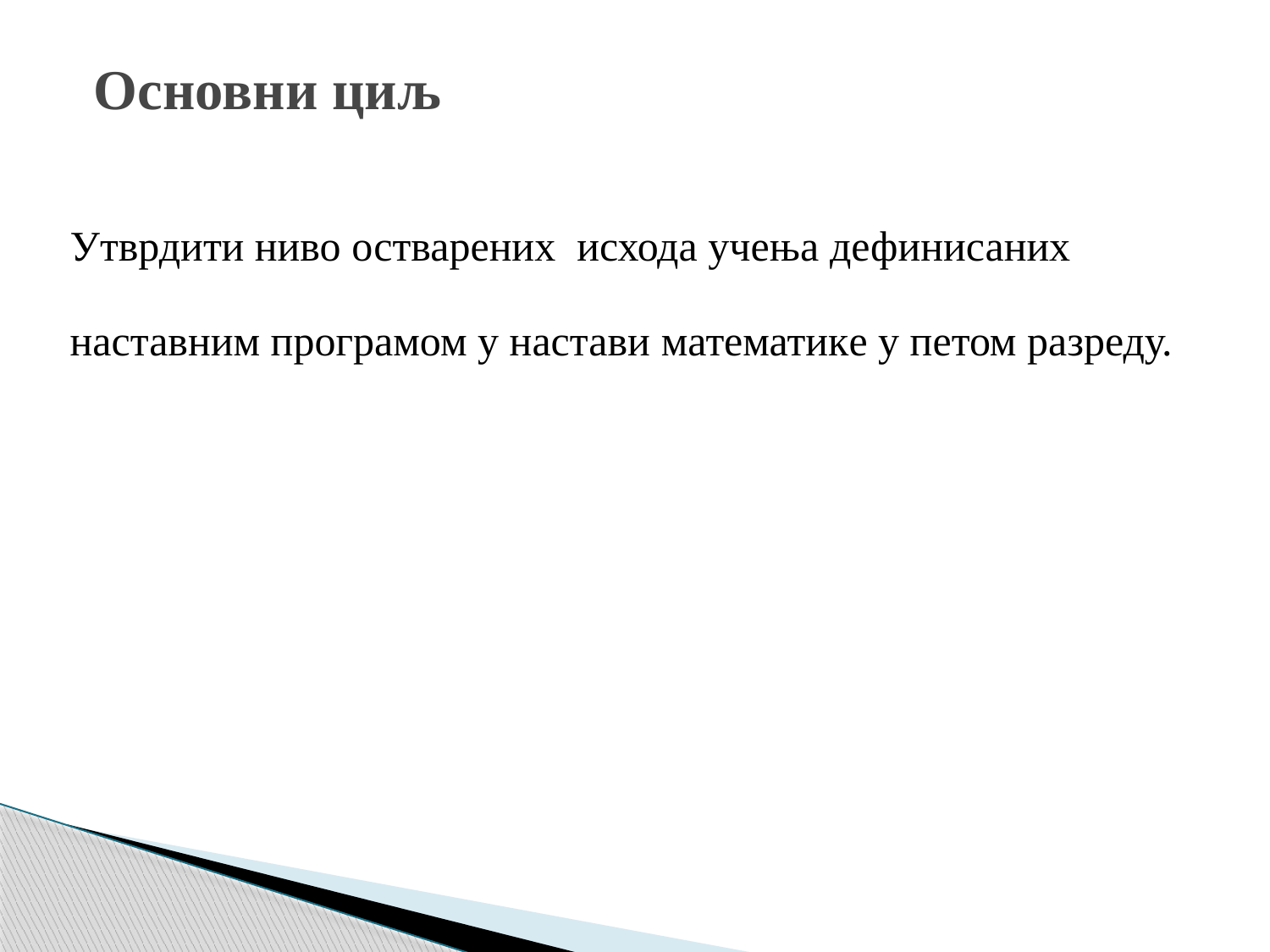

# Основни циљ
Утврдити ниво остварених  исхода учења дефинисаних

наставним програмом у настави математике у петом разреду.